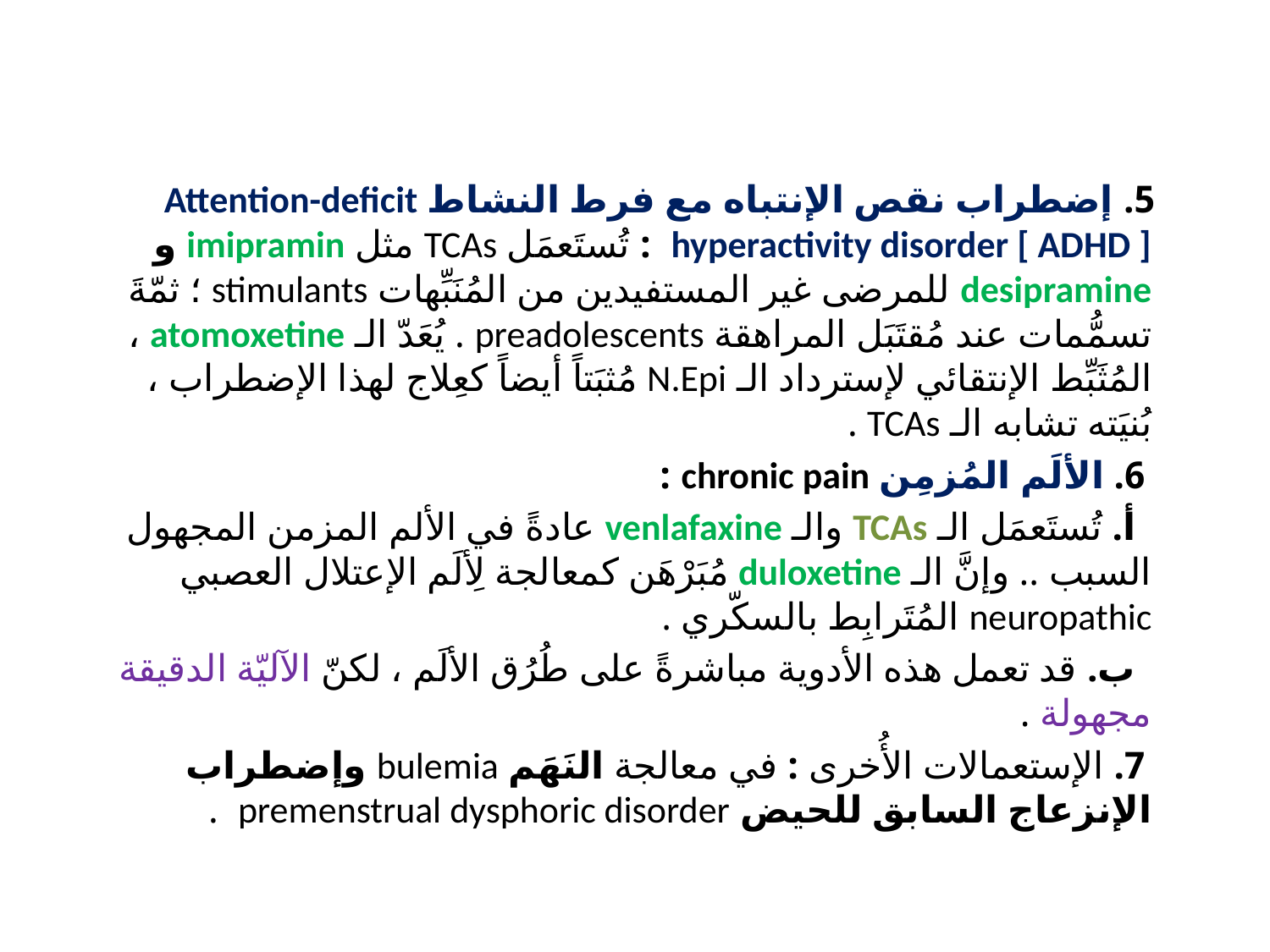

#
    5. إضطراب نقص الإنتباه مع فرط النشاط Attention-deficit hyperactivity disorder [ ADHD ]  : تُستَعمَل TCAs مثل imipramin و desipramine للمرضى غير المستفيدين من المُنَبِّهات stimulants ؛ ثمّةَ تسمُّمات عند مُقتَبَل المراهقة preadolescents . يُعَدّ الـ atomoxetine ، المُثَبِّط الإنتقائي لإسترداد الـ N.Epi مُثبَتاً أيضاً كعِلاج لهذا الإضطراب ، بُنيَته تشابه الـ TCAs .
     6. الألَم المُزمِن chronic pain :
      أ. تُستَعمَل الـ TCAs والـ venlafaxine عادةً في الألم المزمن المجهول السبب .. وإنَّ الـ duloxetine مُبَرْهَن كمعالجة لِألَم الإعتلال العصبي neuropathic المُتَرابِط بالسكّري .
      ب. قد تعمل هذه الأدوية مباشرةً على طُرُق الألَم ، لكنّ الآليّة الدقيقة مجهولة .
     7. الإستعمالات الأُخرى : في معالجة النَهَم bulemia وإضطراب الإنزعاج السابق للحيض premenstrual dysphoric disorder  .